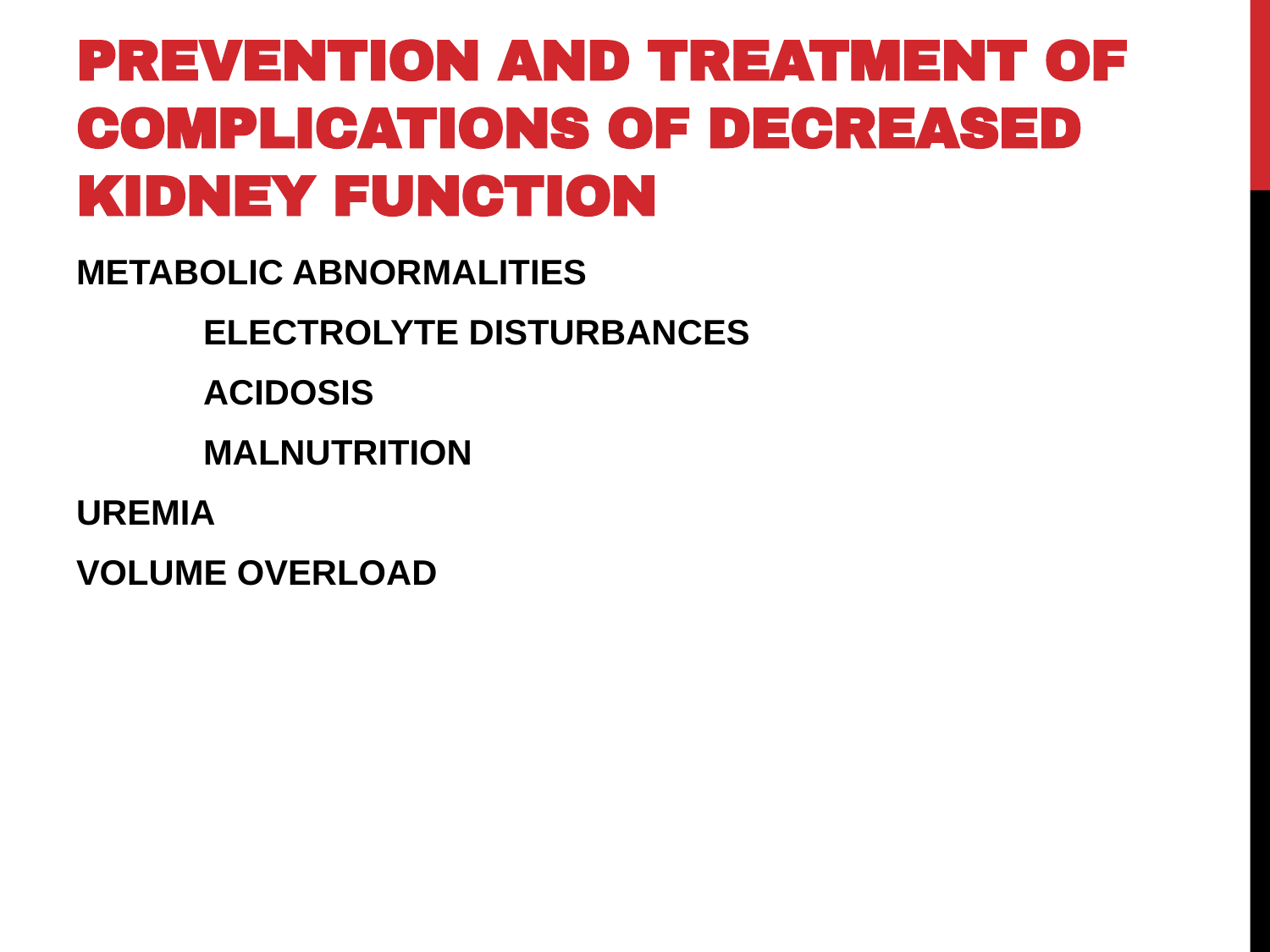

# Prevention and treatment of complications of decreased kidney function
METABOLIC ABNORMALITIES
	ELECTROLYTE DISTURBANCES
	ACIDOSIS
	MALNUTRITION
UREMIA
VOLUME OVERLOAD